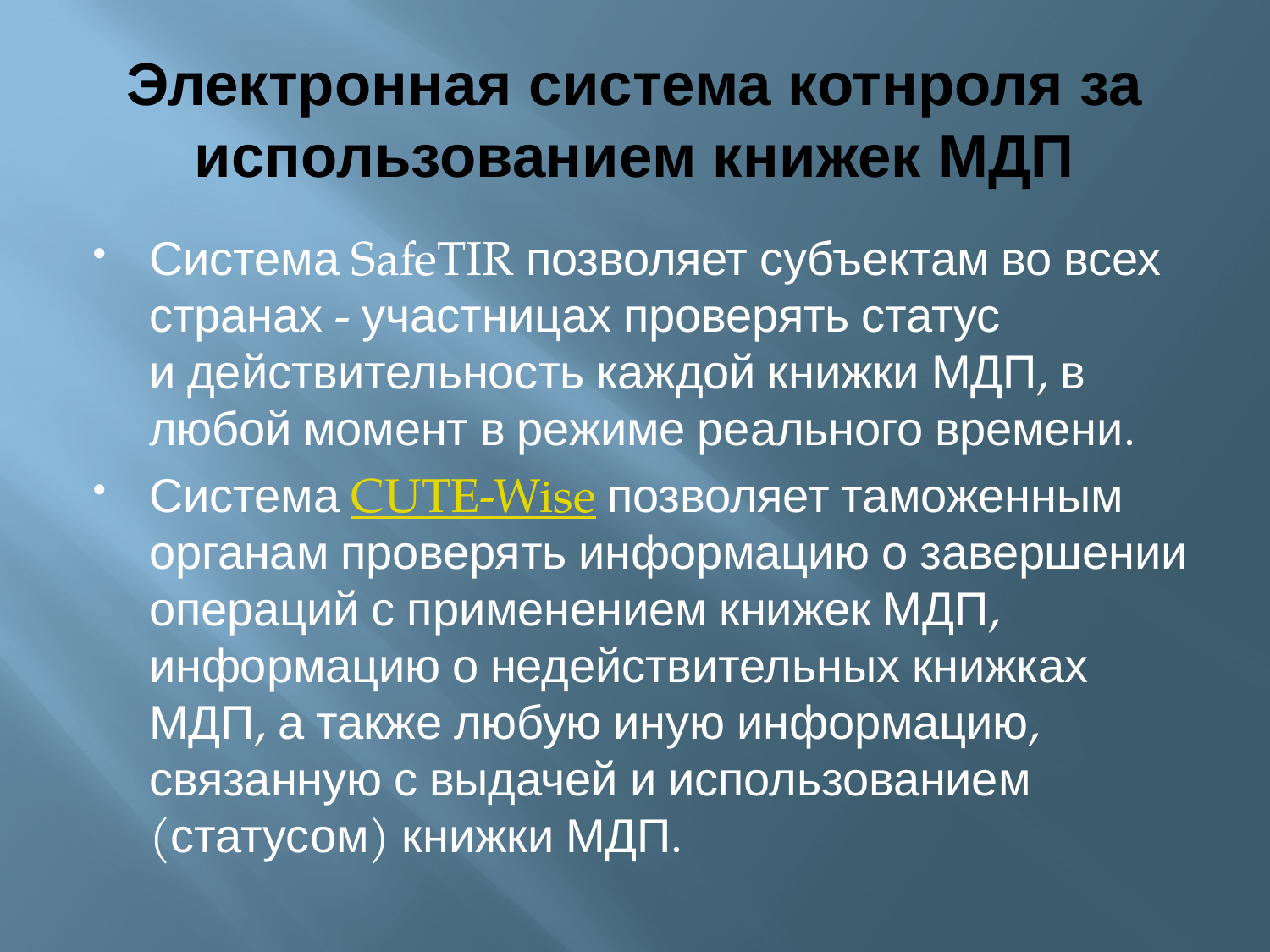

# Электронная система котнроля за использованием книжек МДП
Система SafeTIR позволяет субъектам во всех странах - участницах проверять статус и действительность каждой книжки МДП, в любой момент в режиме реального времени.
Система CUTE-Wise позволяет таможенным органам проверять информацию о завершении операций с применением книжек МДП, информацию о недействительных книжках МДП, а также любую иную информацию, связанную с выдачей и использованием (статусом) книжки МДП.